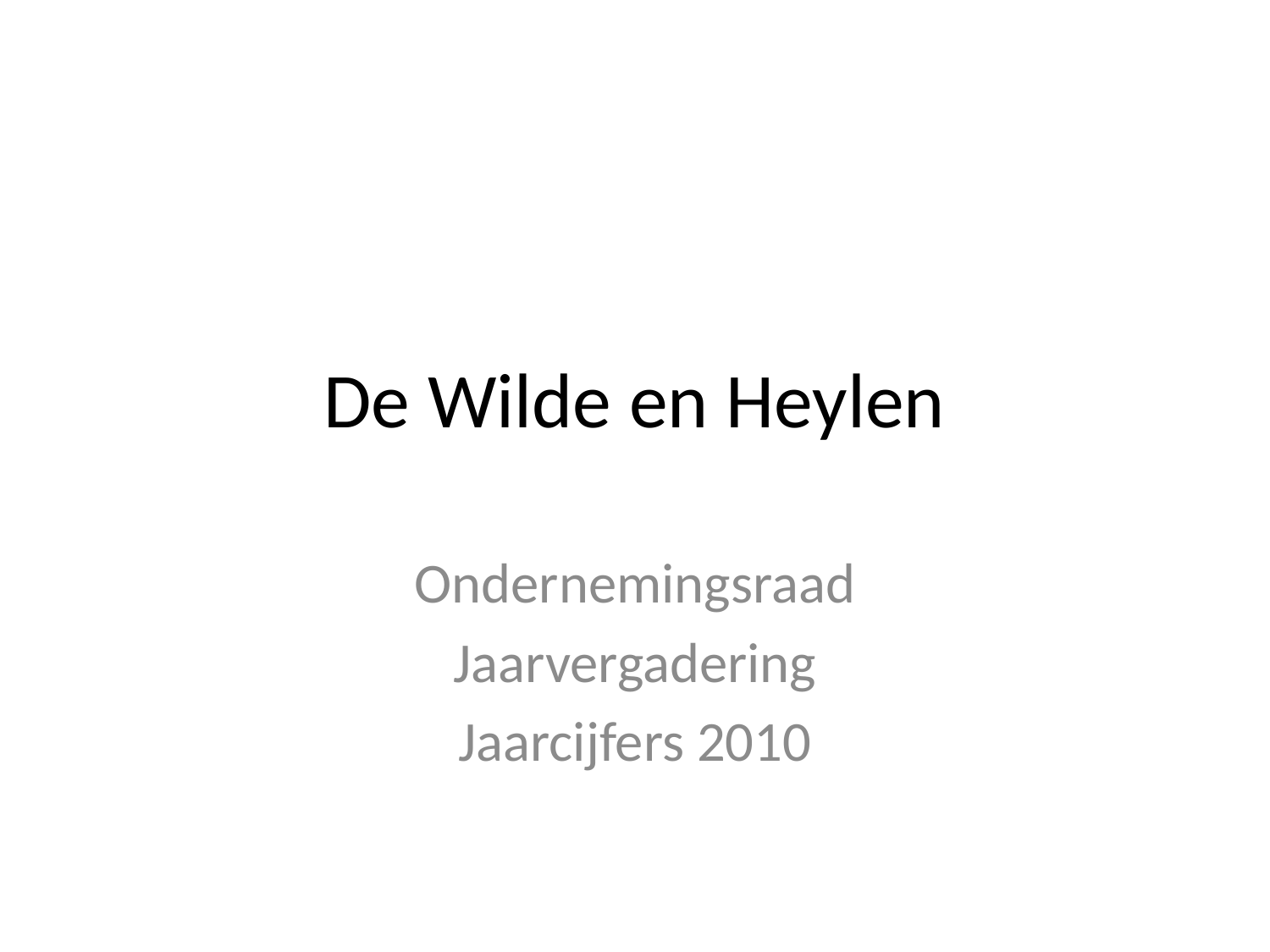

# De Wilde en Heylen
Ondernemingsraad
Jaarvergadering
Jaarcijfers 2010